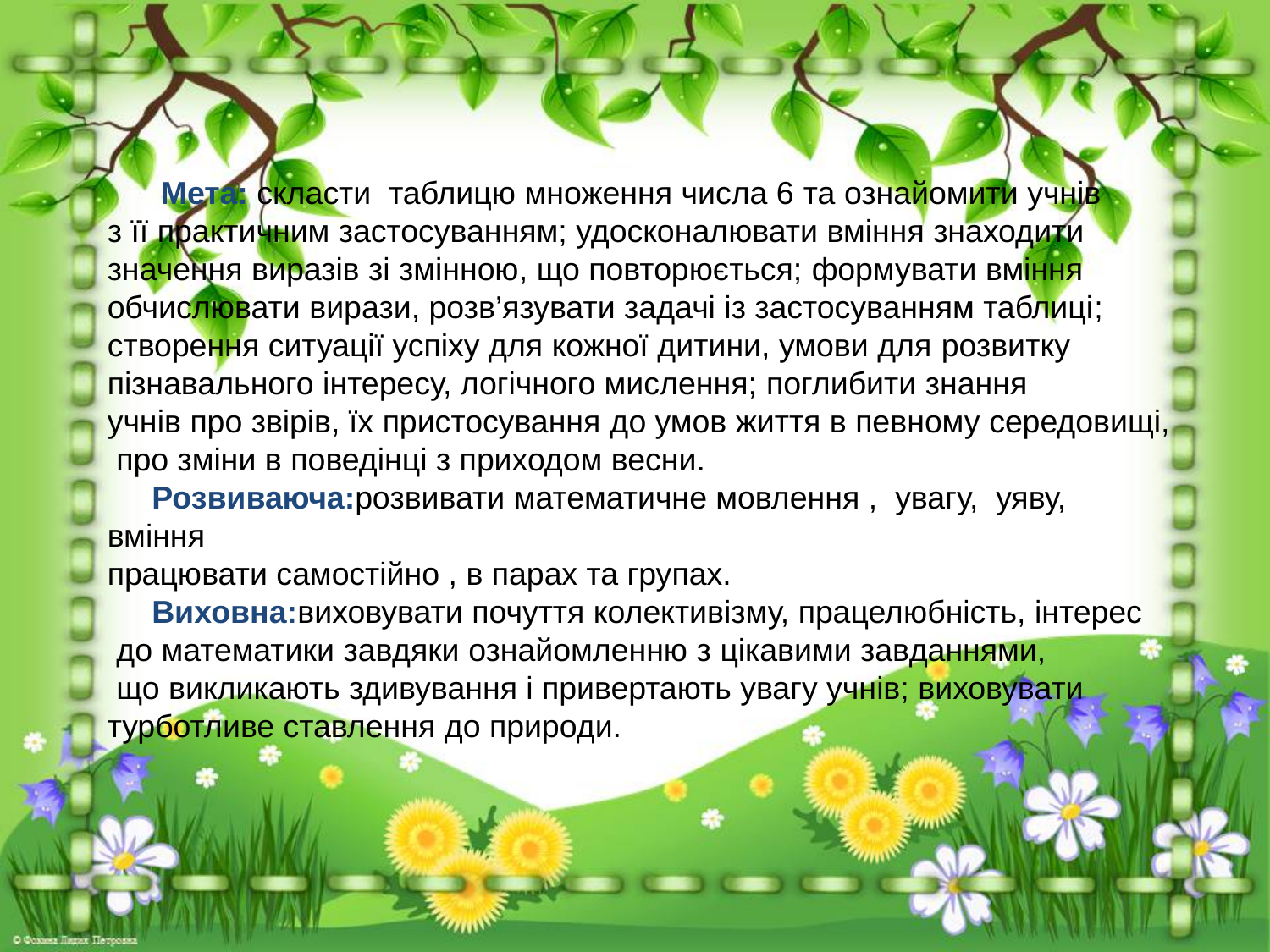

Мета: скласти  таблицю множення числа 6 та ознайомити учнів
з її практичним застосуванням; удосконалювати вміння знаходити
значення виразів зі змінною, що повторюється; формувати вміння
обчислювати вирази, розв’язувати задачі із застосуванням таблиці;
створення ситуації успіху для кожної дитини, умови для розвитку
пізнавального інтересу, логічного мислення; поглибити знання
учнів про звірів, їх пристосування до умов життя в певному середовищі,
 про зміни в поведінці з приходом весни.
     Розвиваюча:розвивати математичне мовлення ,  увагу,  уяву, вміння
працювати самостійно , в парах та групах.
     Виховна:виховувати почуття колективізму, працелюбність, інтерес
 до математики завдяки ознайомленню з цікавими завданнями,
 що викликають здивування і привертають увагу учнів; виховувати
турботливе ставлення до природи.